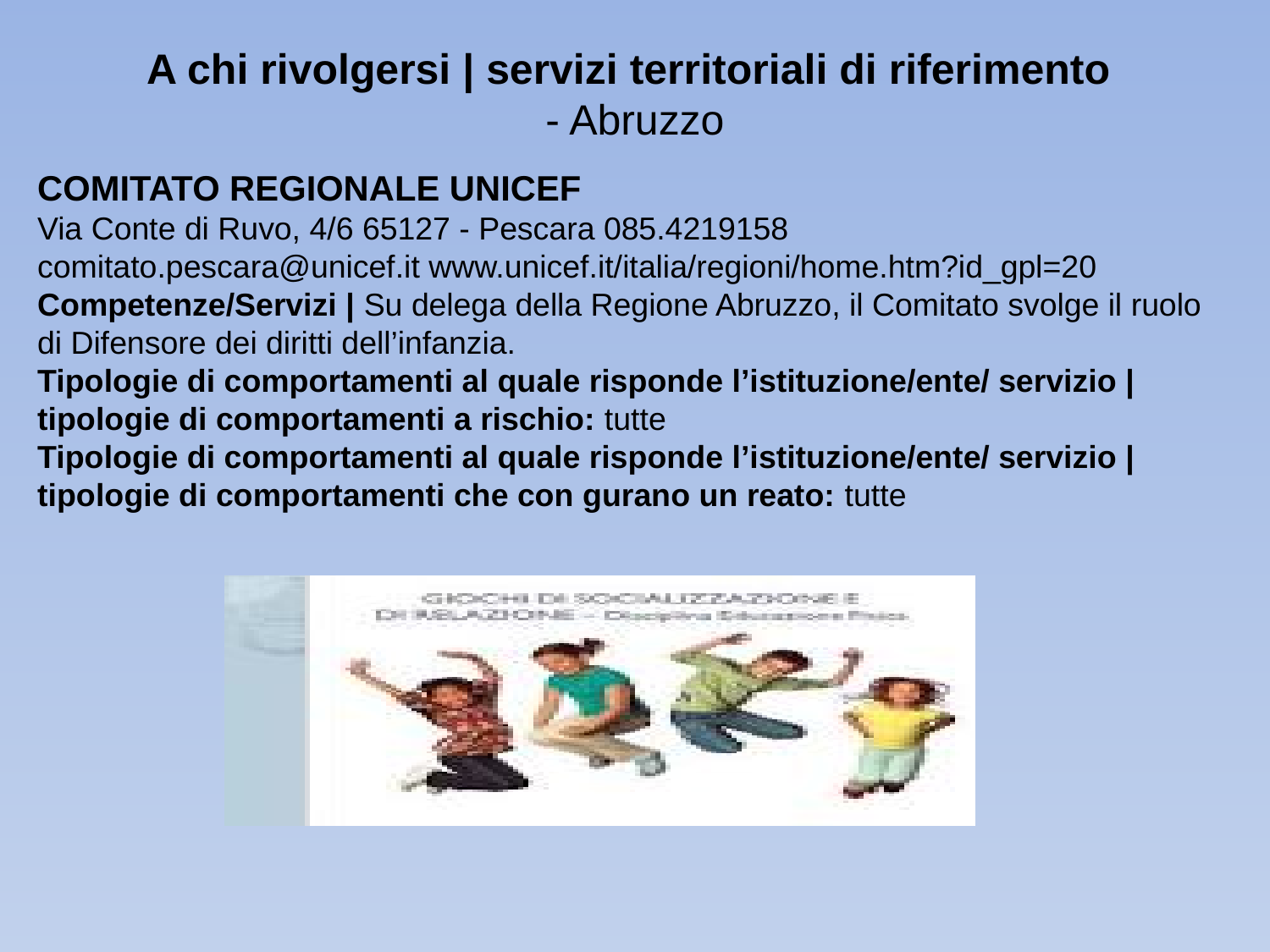

A chi rivolgersi | servizi territoriali di riferimento
- Abruzzo
COMITATO REGIONALE UNICEF
Via Conte di Ruvo, 4/6 65127 - Pescara 085.4219158
comitato.pescara@unicef.it www.unicef.it/italia/regioni/home.htm?id_gpl=20
Competenze/Servizi | Su delega della Regione Abruzzo, il Comitato svolge il ruolo di Difensore dei diritti dell’infanzia.
Tipologie di comportamenti al quale risponde l’istituzione/ente/ servizio | tipologie di comportamenti a rischio: tutte
Tipologie di comportamenti al quale risponde l’istituzione/ente/ servizio | tipologie di comportamenti che con gurano un reato: tutte